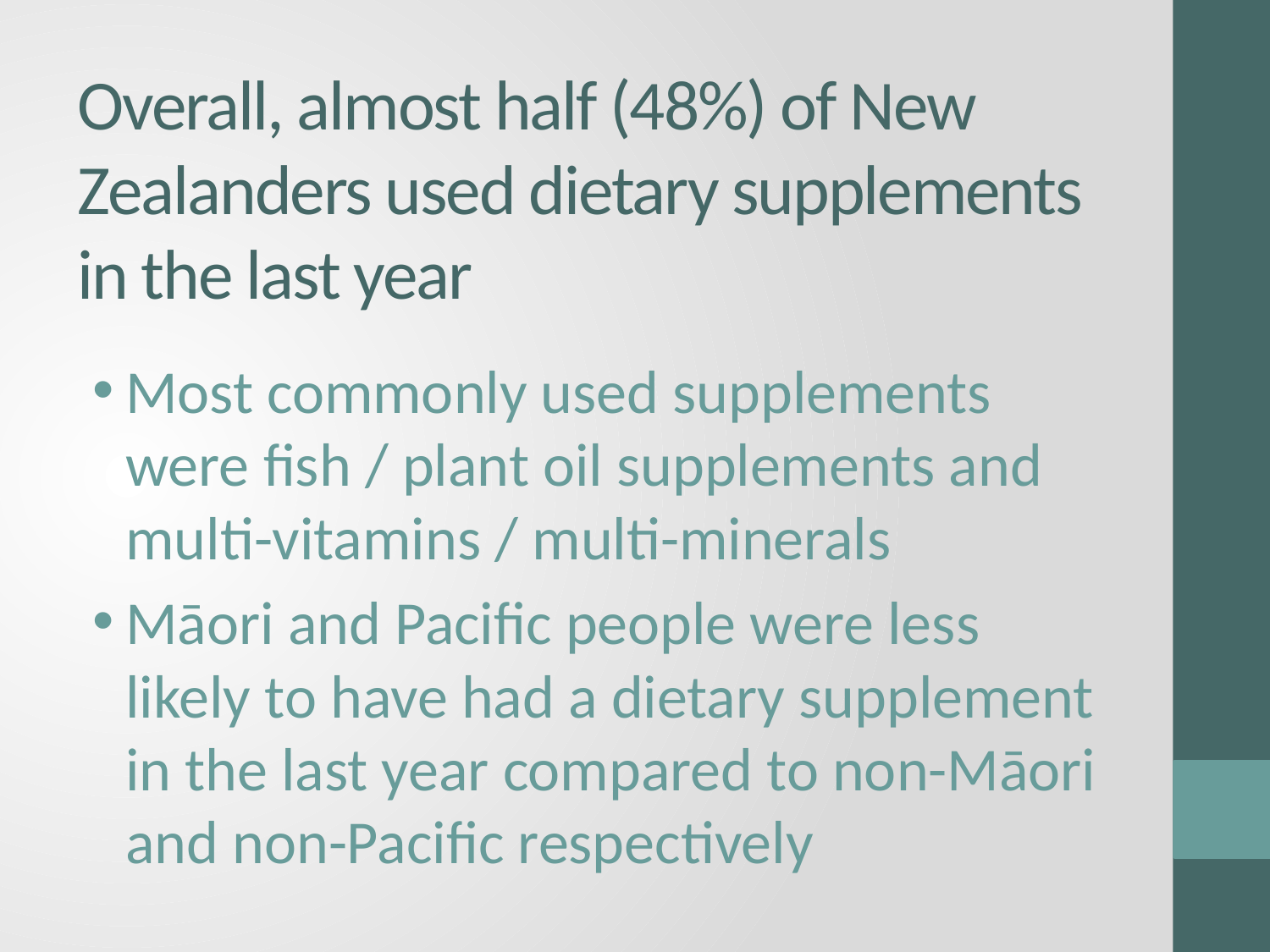

# Overall, almost half (48%) of New Zealanders used dietary supplements in the last year
Most commonly used supplements were fish / plant oil supplements and multi-vitamins / multi-minerals
Māori and Pacific people were less likely to have had a dietary supplement in the last year compared to non-Māori and non-Pacific respectively